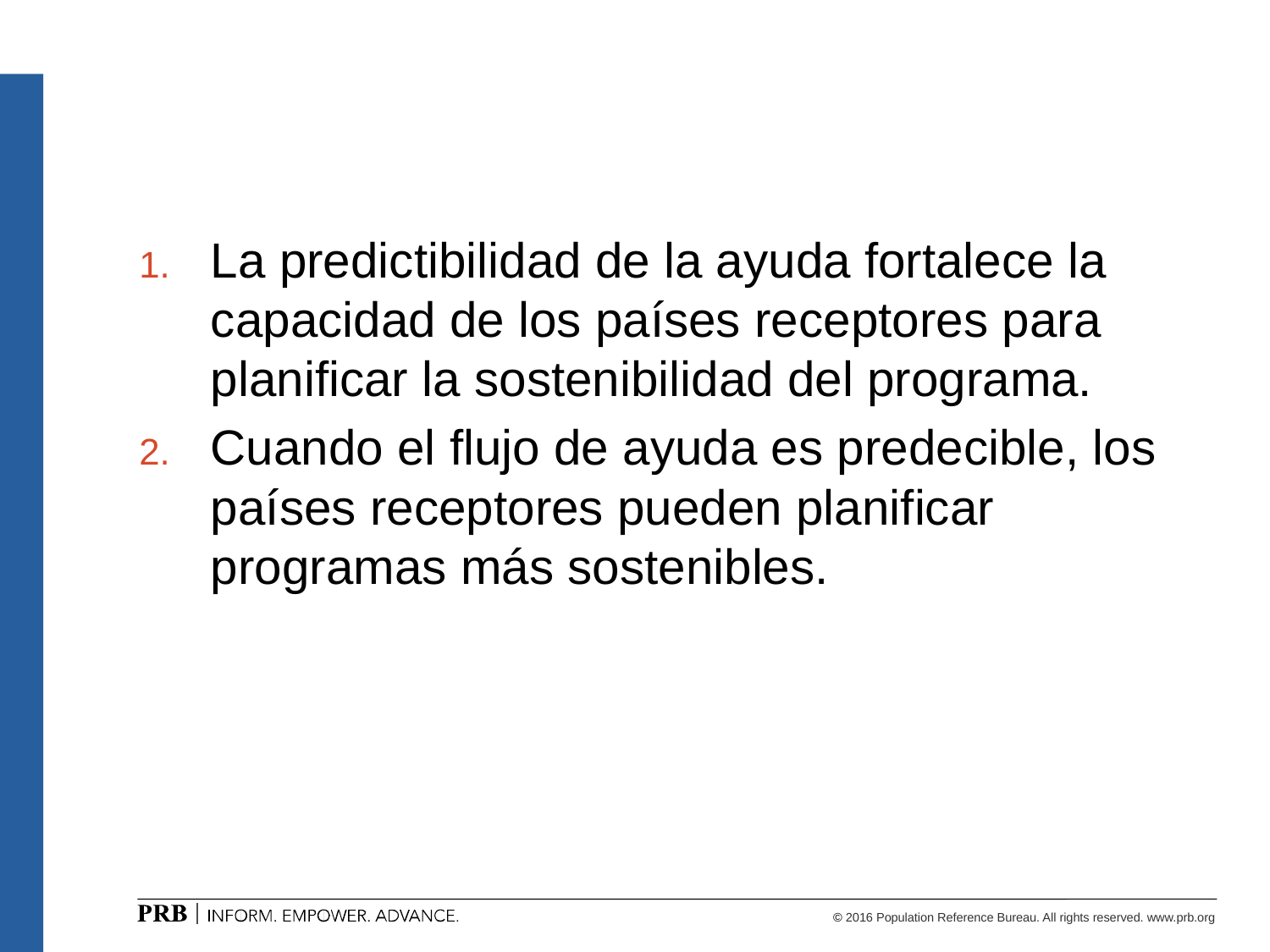

#
La predictibilidad de la ayuda fortalece la capacidad de los países receptores para planificar la sostenibilidad del programa.
Cuando el flujo de ayuda es predecible, los países receptores pueden planificar programas más sostenibles.